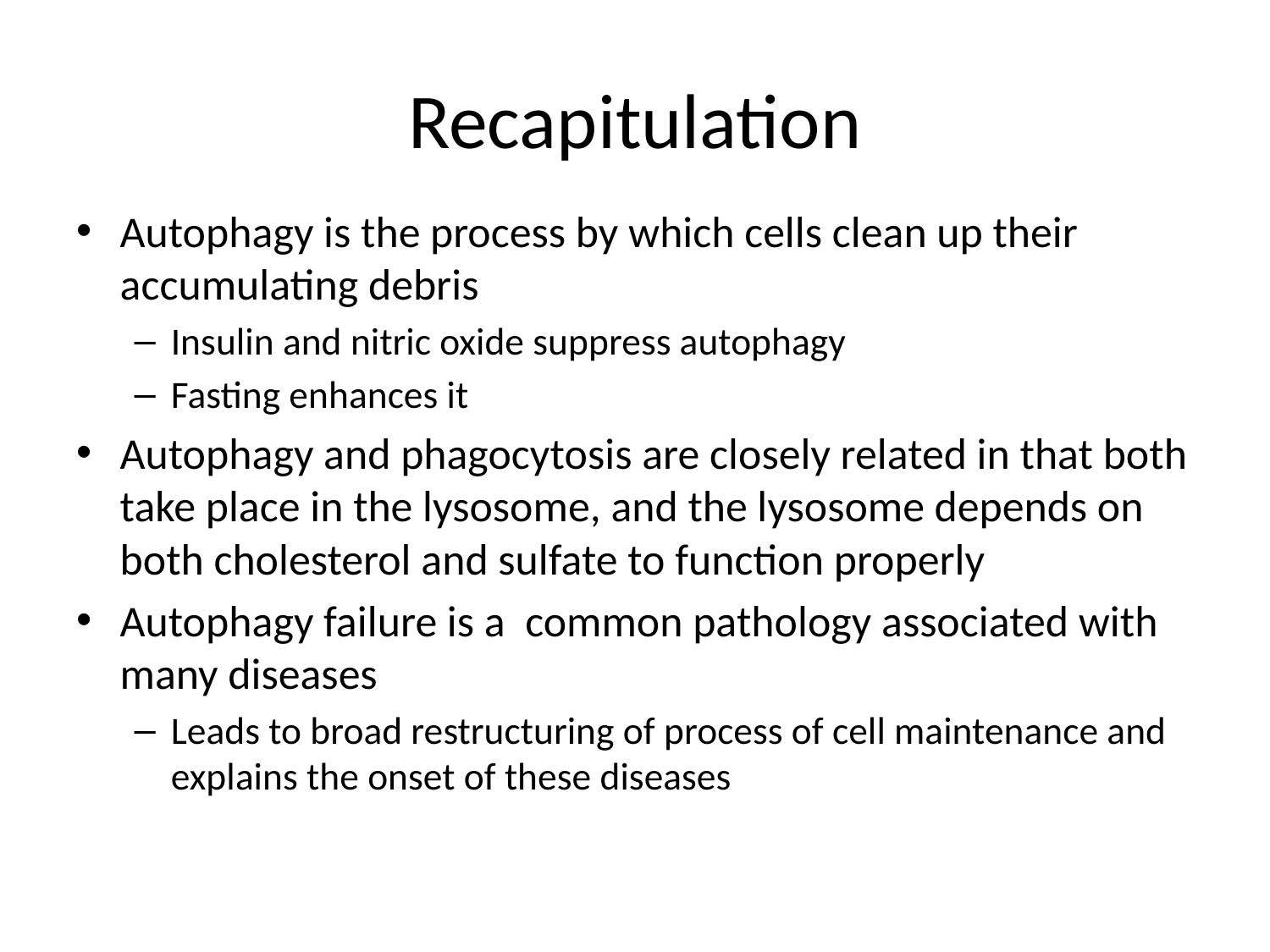

# Recapitulation
Autophagy is the process by which cells clean up their accumulating debris
Insulin and nitric oxide suppress autophagy
Fasting enhances it
Autophagy and phagocytosis are closely related in that both take place in the lysosome, and the lysosome depends on both cholesterol and sulfate to function properly
Autophagy failure is a  common pathology associated with many diseases
Leads to broad restructuring of process of cell maintenance and explains the onset of these diseases